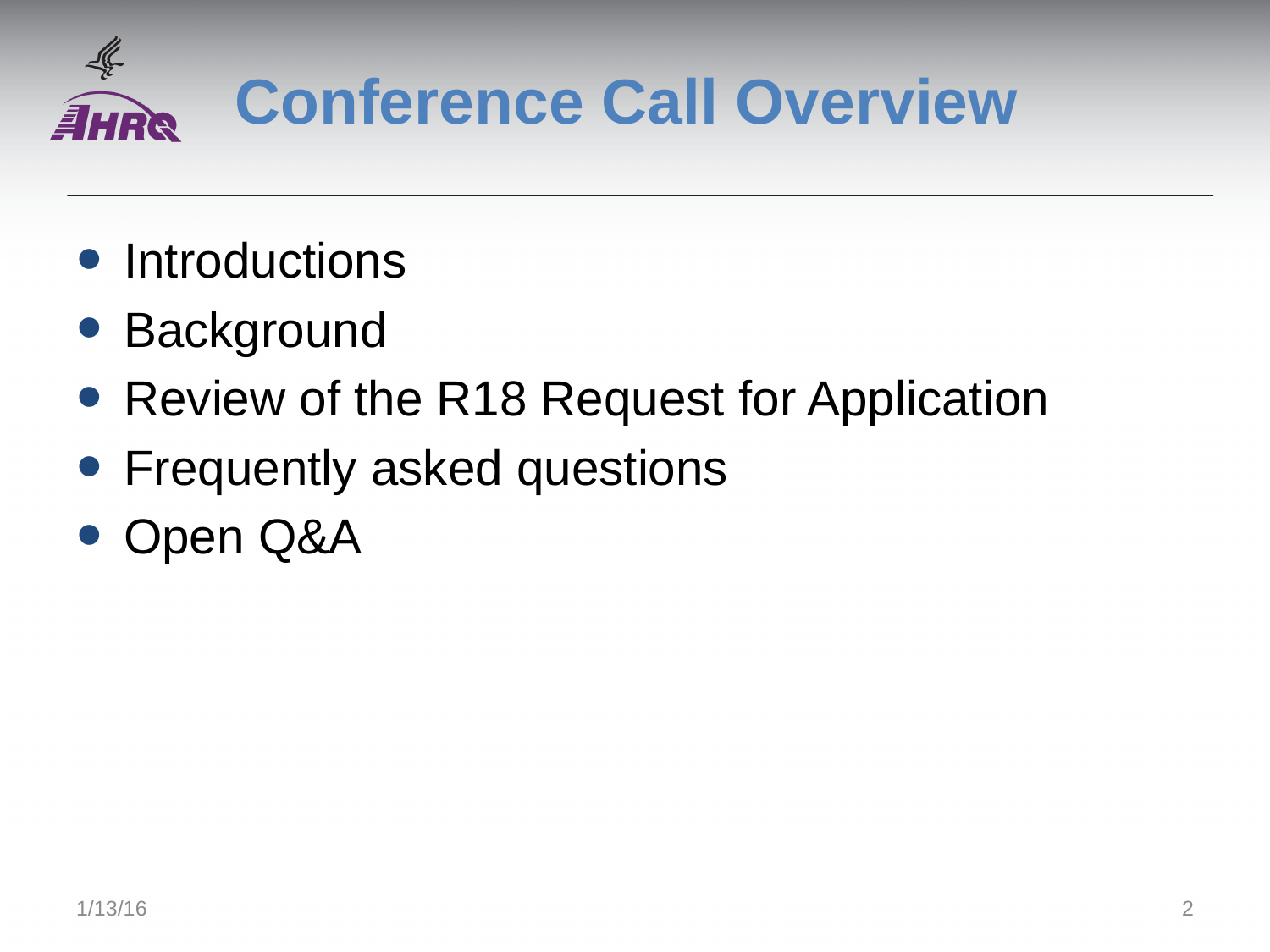

# Conference Call Overview
Introductions
Background
Review of the R18 Request for Application
Frequently asked questions
Open Q&A
1/13/16
2